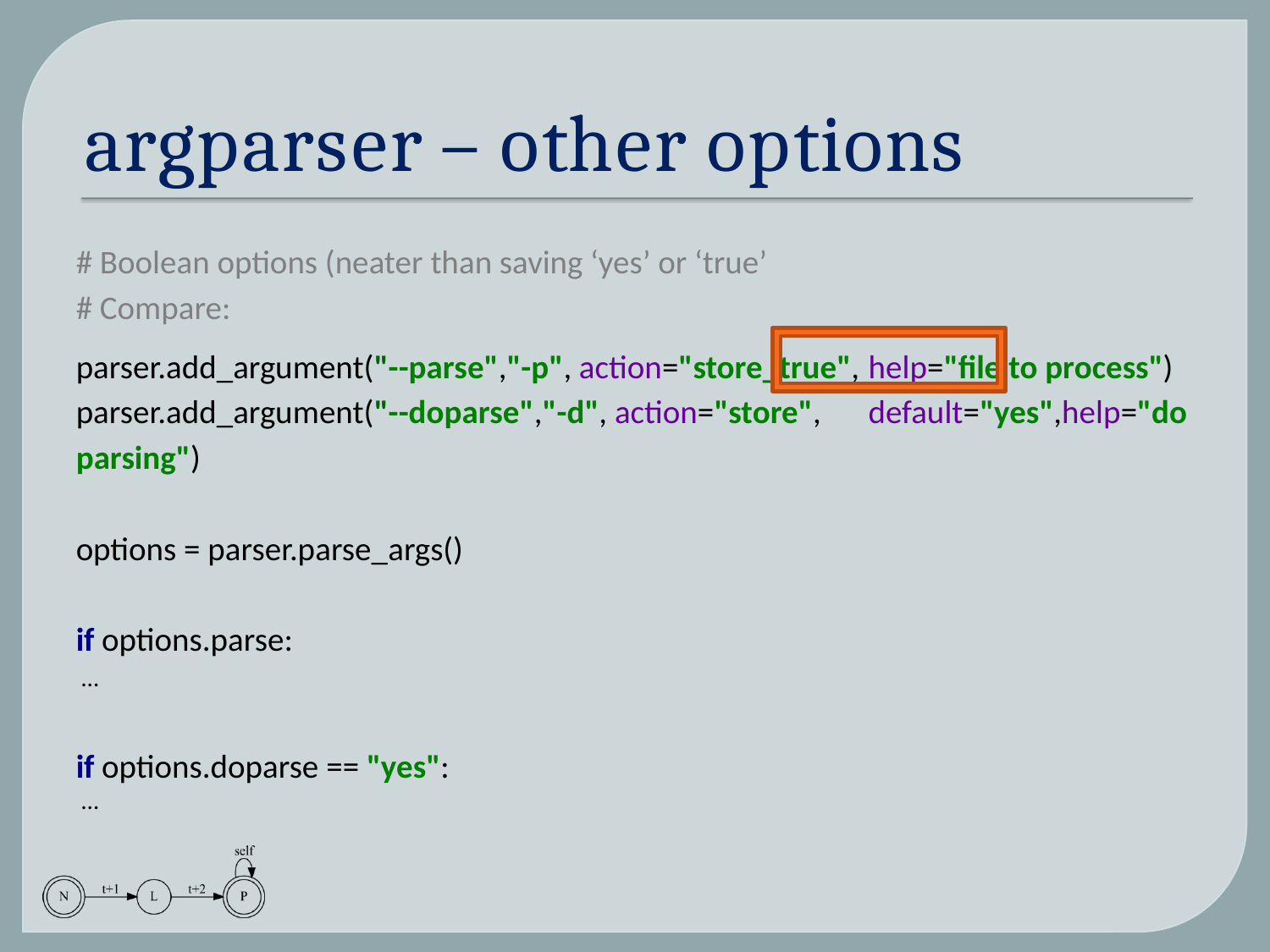

# argparser – other options
# Boolean options (neater than saving ‘yes’ or ‘true’ # Compare:
parser.add_argument("--parse","-p", action="store_true", 	help="file to process")
parser.add_argument("--doparse","-d", action="store", 	default="yes",help="do parsing")
options = parser.parse_args()
if options.parse:
 …

if options.doparse == "yes":
 …